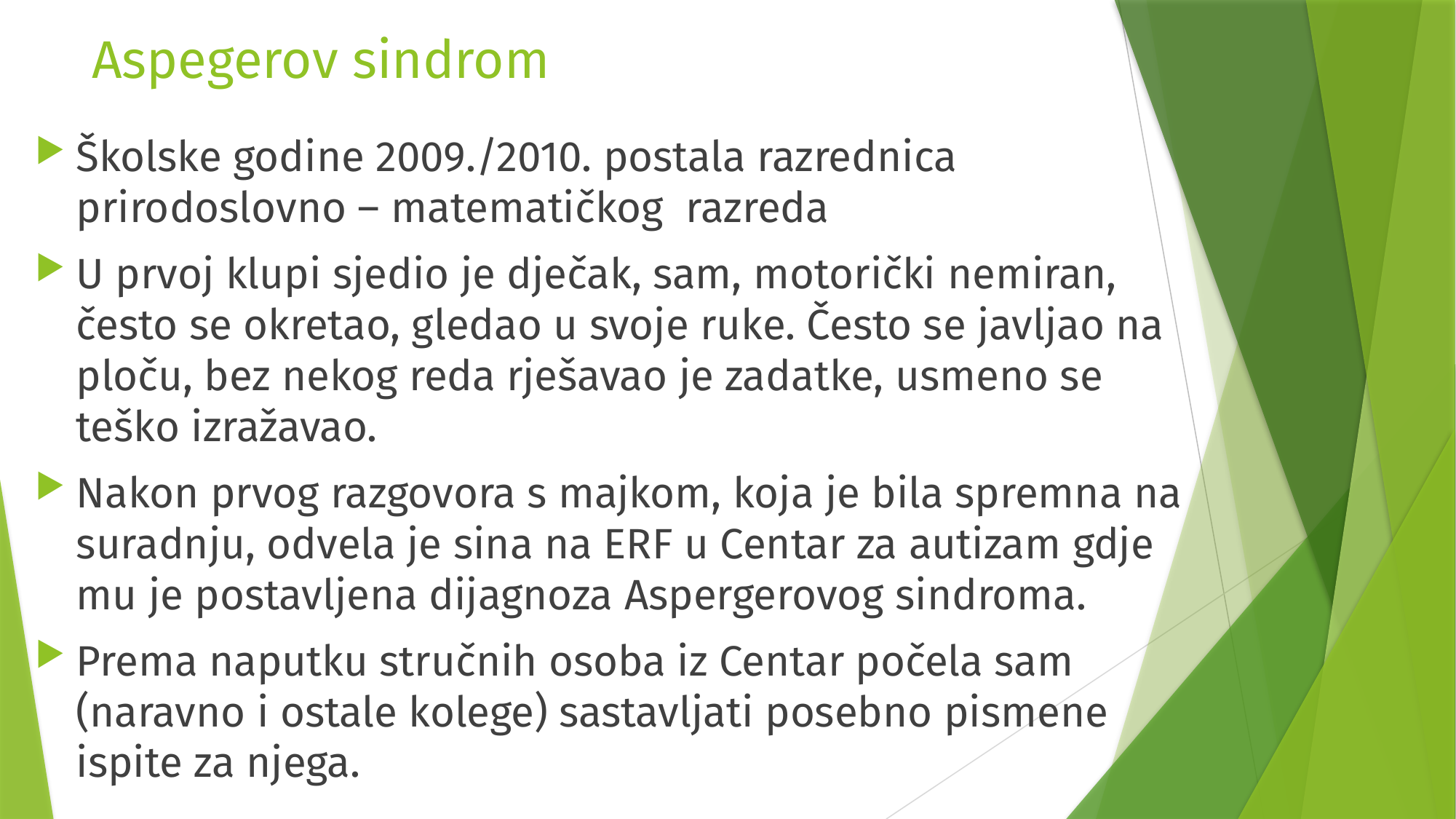

# Aspegerov sindrom
Školske godine 2009./2010. postala razrednica prirodoslovno – matematičkog  razreda
U prvoj klupi sjedio je dječak, sam, motorički nemiran, često se okretao, gledao u svoje ruke. Često se javljao na ploču, bez nekog reda rješavao je zadatke, usmeno se teško izražavao.
Nakon prvog razgovora s majkom, koja je bila spremna na suradnju, odvela je sina na ERF u Centar za autizam gdje mu je postavljena dijagnoza Aspergerovog sindroma.
Prema naputku stručnih osoba iz Centar počela sam (naravno i ostale kolege) sastavljati posebno pismene ispite za njega.